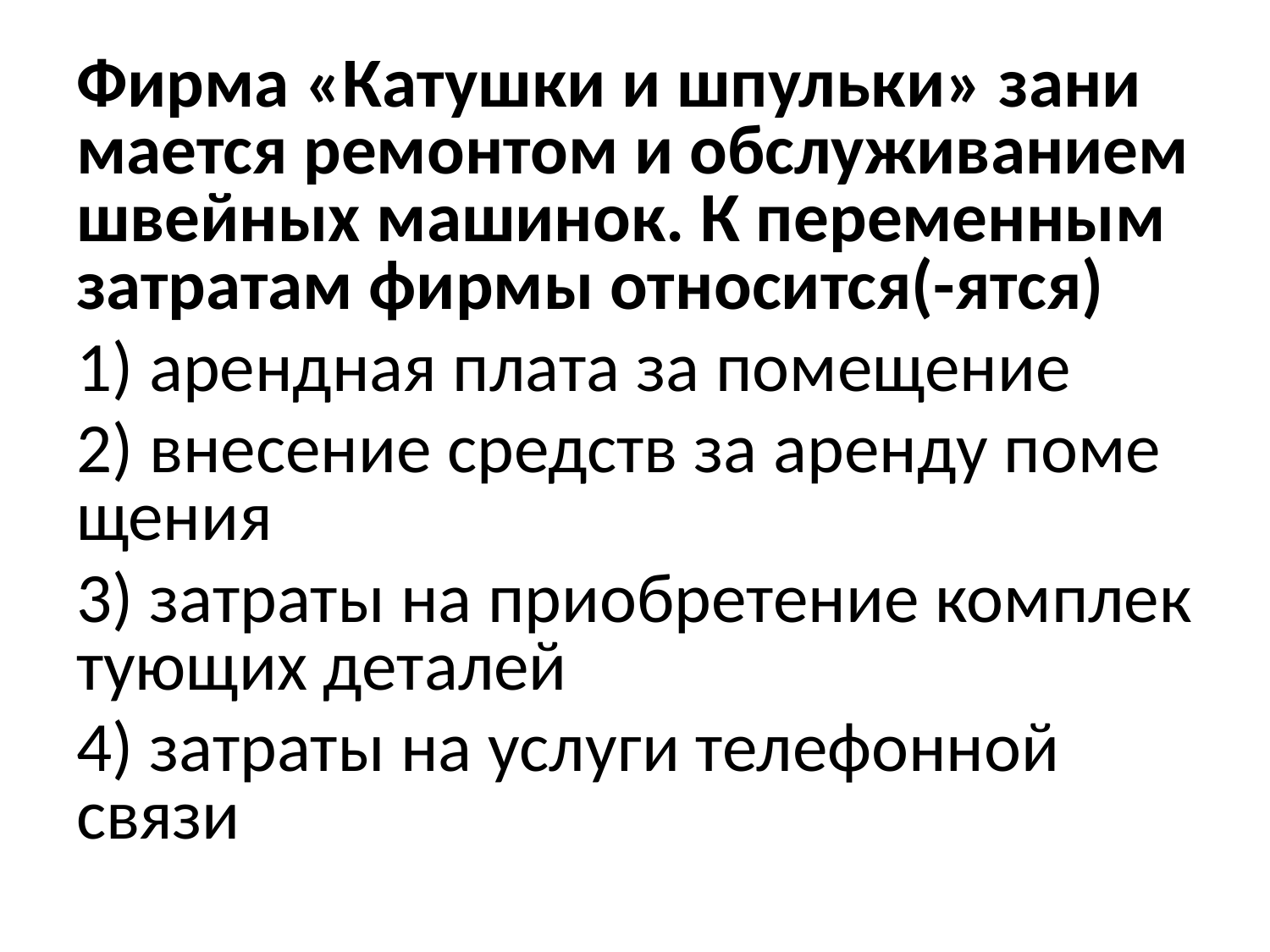

Фирма «Ка­туш­ки и шпуль­ки» за­ни­ма­ет­ся ре­мон­том и об­слу­жи­ва­ни­ем швей­ных ма­ши­нок. К пе­ре­мен­ным за­тра­там фирмы от­но­сит­ся(-ятся)
1) аренд­ная плата за по­ме­ще­ние
2) вне­се­ние средств за арен­ду по­ме­ще­ния
3) за­тра­ты на при­об­ре­те­ние ком­плек­ту­ю­щих де­та­лей
4) за­тра­ты на услу­ги те­ле­фон­ной связи